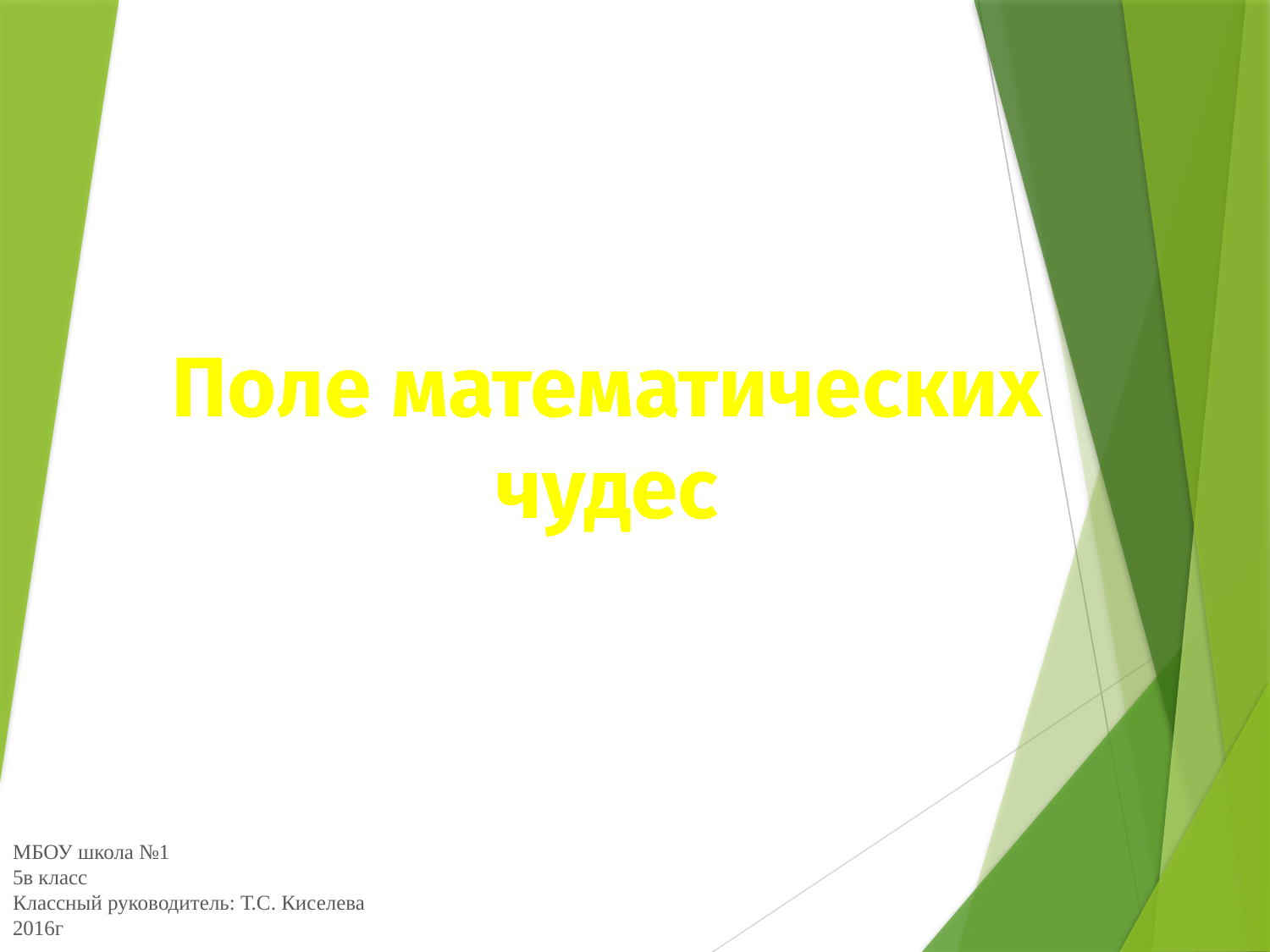

Поле математических
чудес
МБОУ школа №1
5в класс
Классный руководитель: Т.С. Киселева
2016г